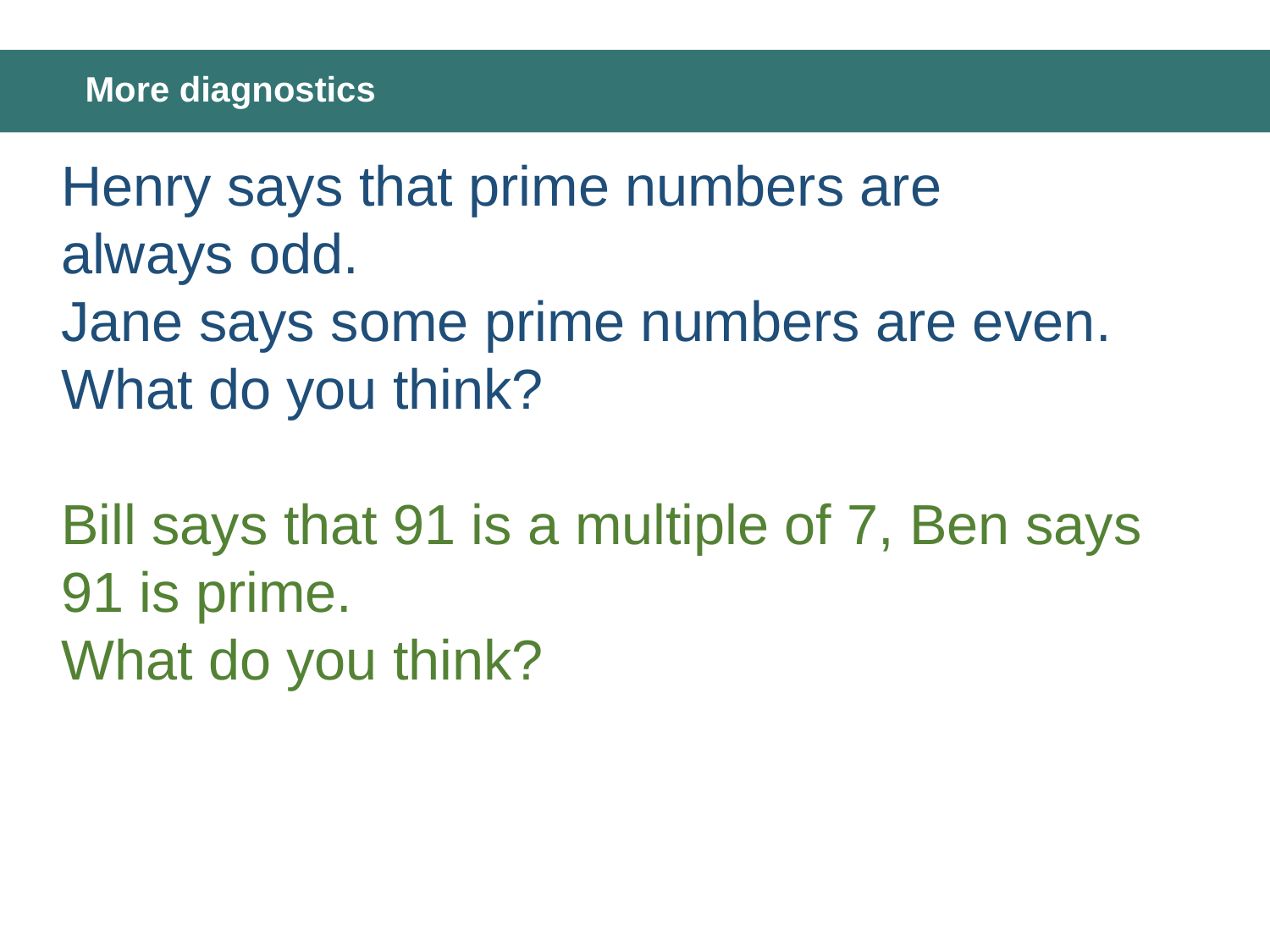

# More diagnostics
Henry says that prime numbers are
always odd.
Jane says some prime numbers are even.
What do you think?

Bill says that 91 is a multiple of 7, Ben says 91 is prime.
What do you think?